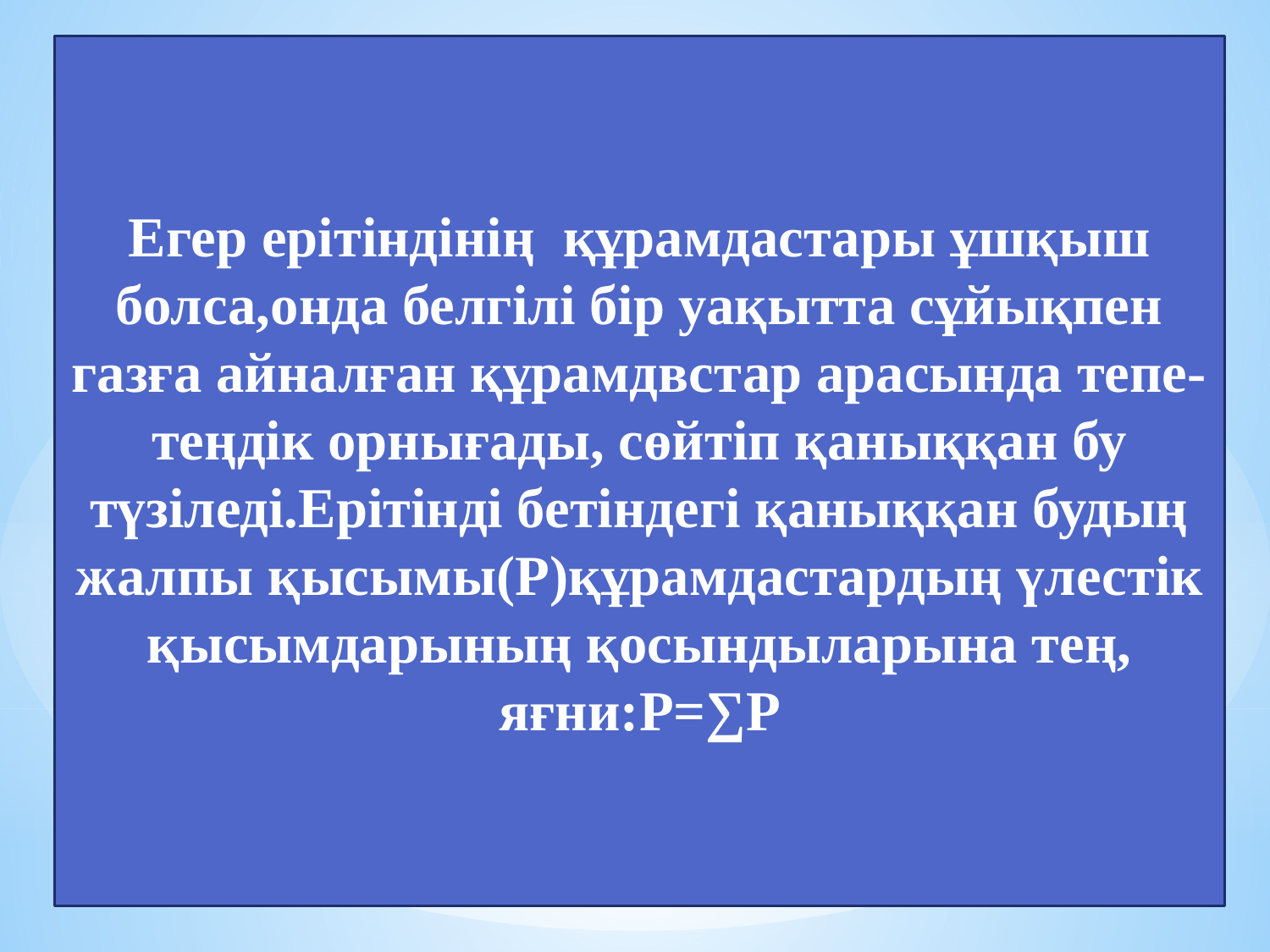

Егер ерітіндінің  құрамдастары ұшқыш болса,онда белгілі бір уақытта сұйықпен газға айналған құрамдвстар арасында тепе-теңдік орнығады, сөйтіп қаныққан бу түзіледі.Ерітінді бетіндегі қаныққан будың жалпы қысымы(P)құрамдастардың үлестік қысымдарының қосындыларына тең, яғни:P=∑P
9